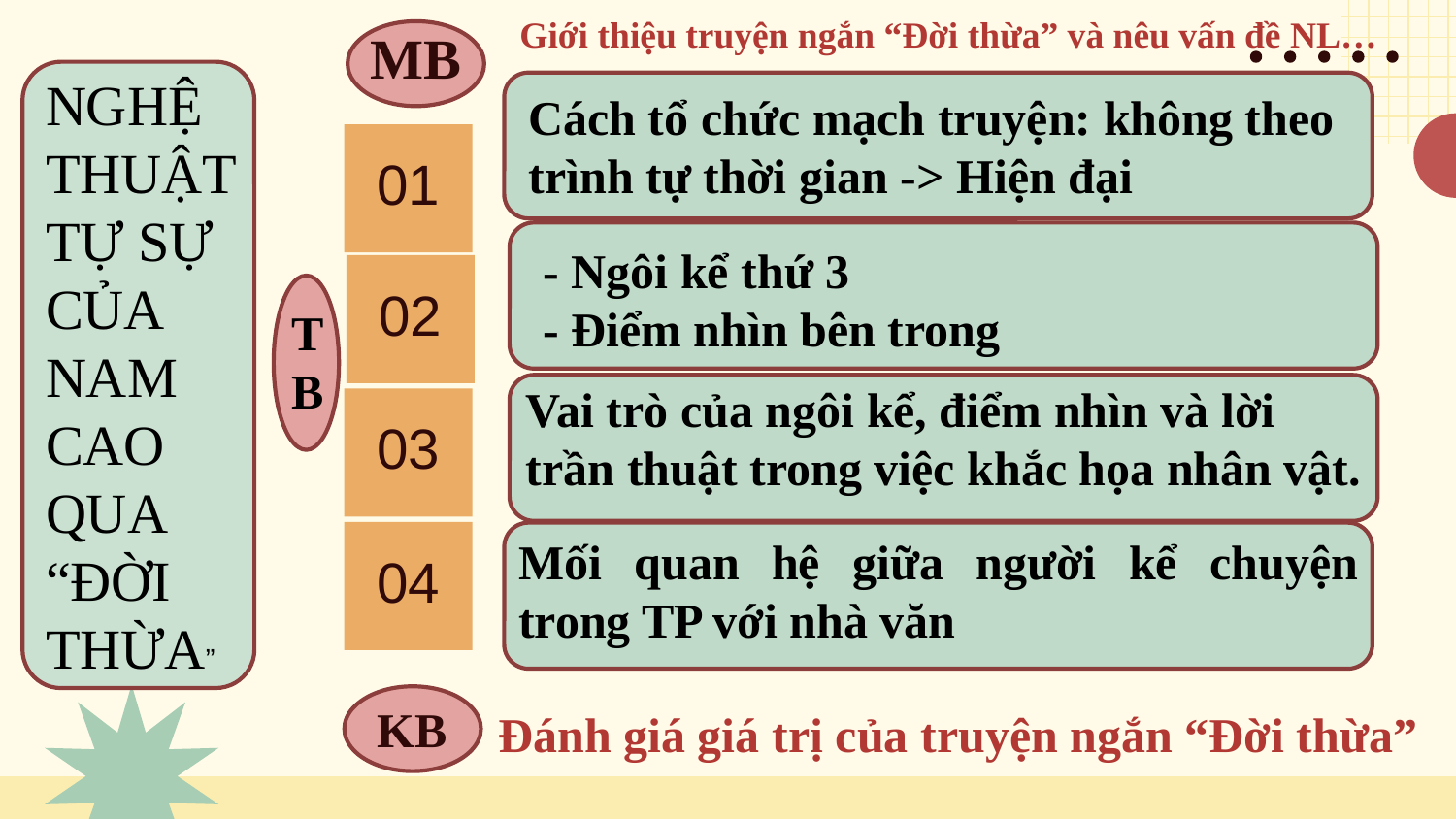

Giới thiệu truyện ngắn “Đời thừa” và nêu vấn đề NL…
MB

NGHỆ THUẬT TỰ SỰ CỦA NAM CAO QUA “ĐỜI THỪA”

Cách tổ chức mạch truyện: không theo trình tự thời gian -> Hiện đại
# 01

- Ngôi kể thứ 3
- Điểm nhìn bên trong
02

TB
Vai trò của ngôi kể, điểm nhìn và lời trần thuật trong việc khắc họa nhân vật.

03
04

Mối quan hệ giữa người kể chuyện trong TP với nhà văn

KB
Đánh giá giá trị của truyện ngắn “Đời thừa”